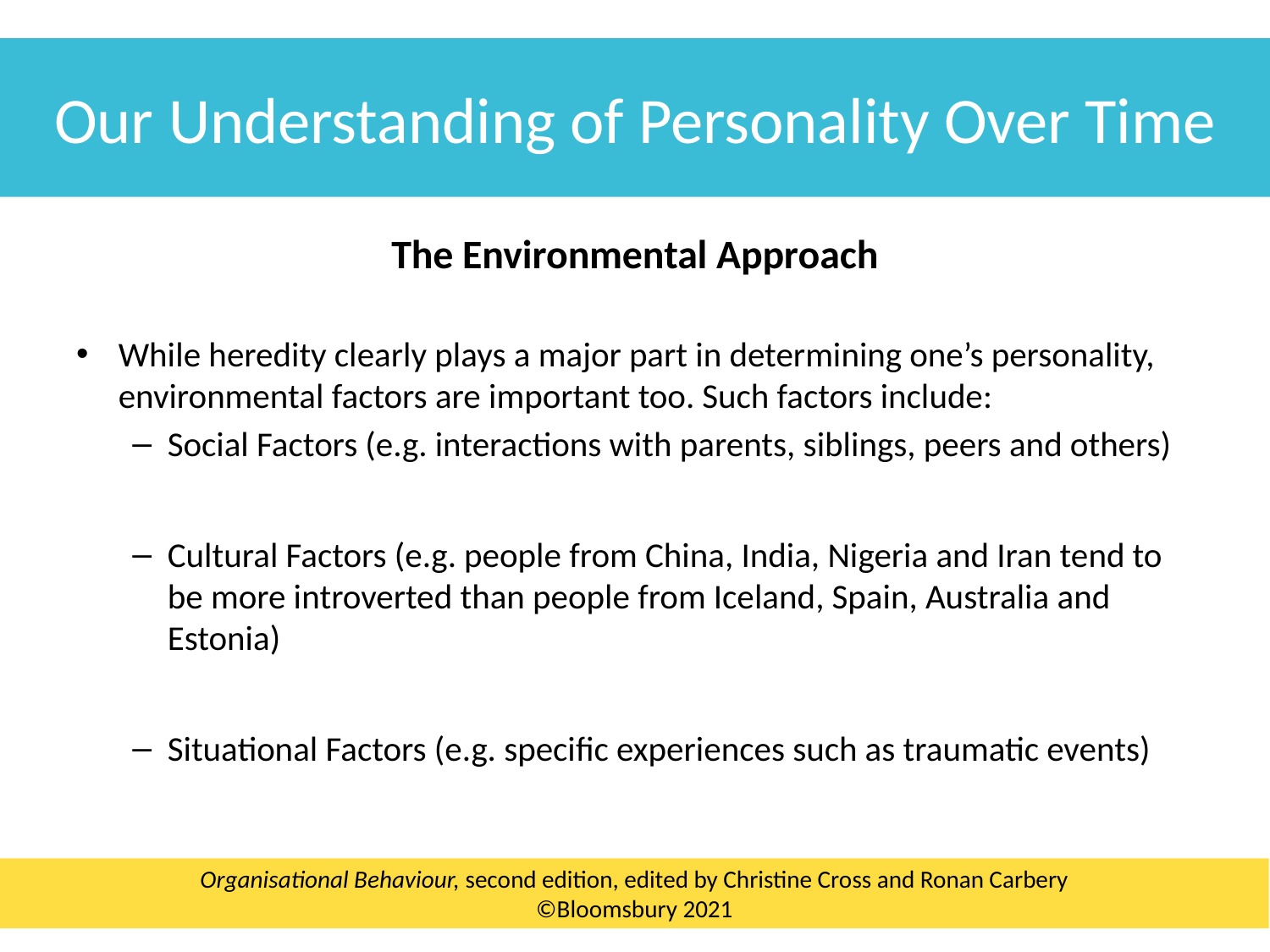

Our Understanding of Personality Over Time
The Environmental Approach

While heredity clearly plays a major part in determining one’s personality, environmental factors are important too. Such factors include:
Social Factors (e.g. interactions with parents, siblings, peers and others)

Cultural Factors (e.g. people from China, India, Nigeria and Iran tend to be more introverted than people from Iceland, Spain, Australia and Estonia)

Situational Factors (e.g. specific experiences such as traumatic events)